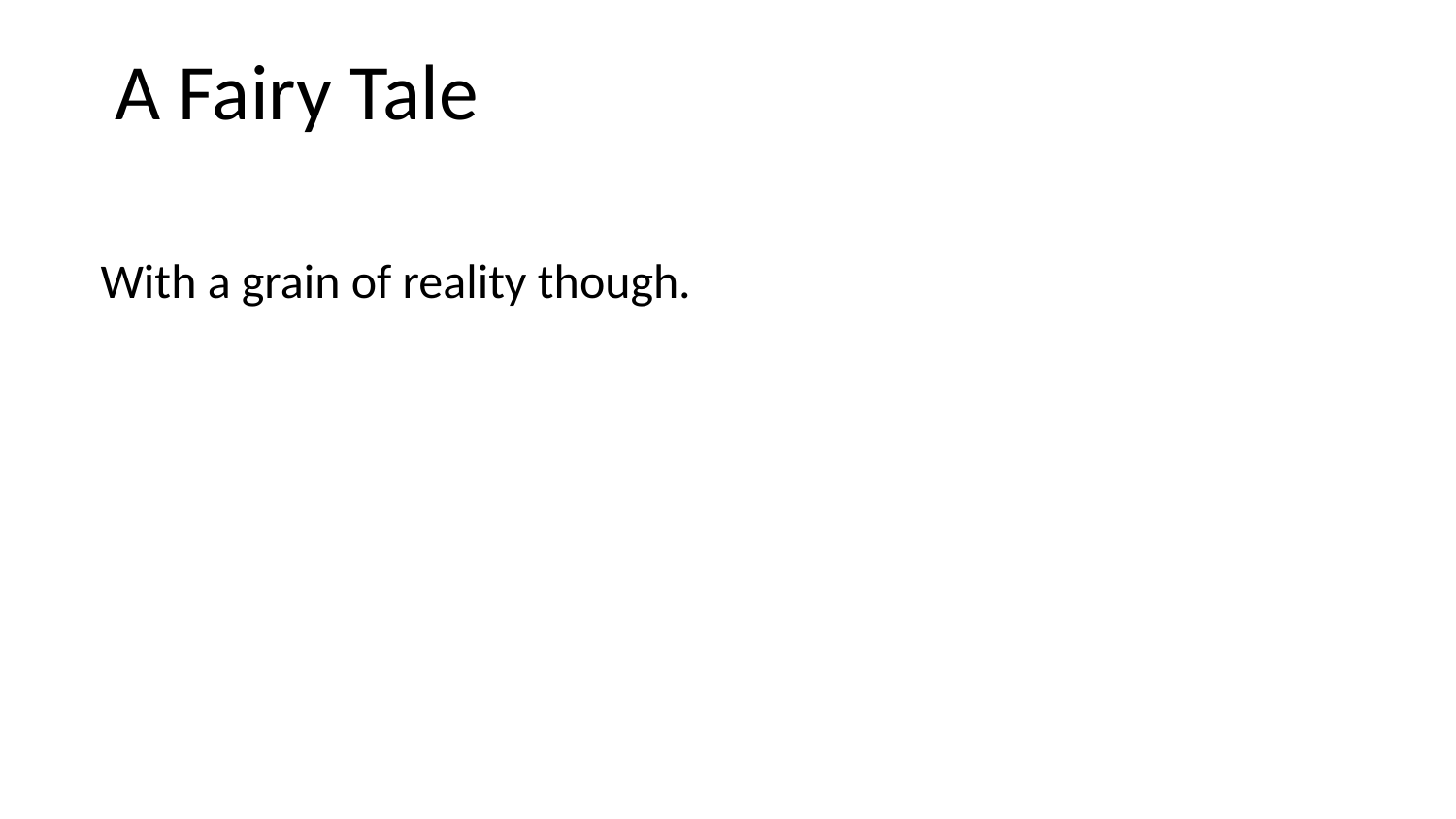

# A Fairy Tale
With a grain of reality though.